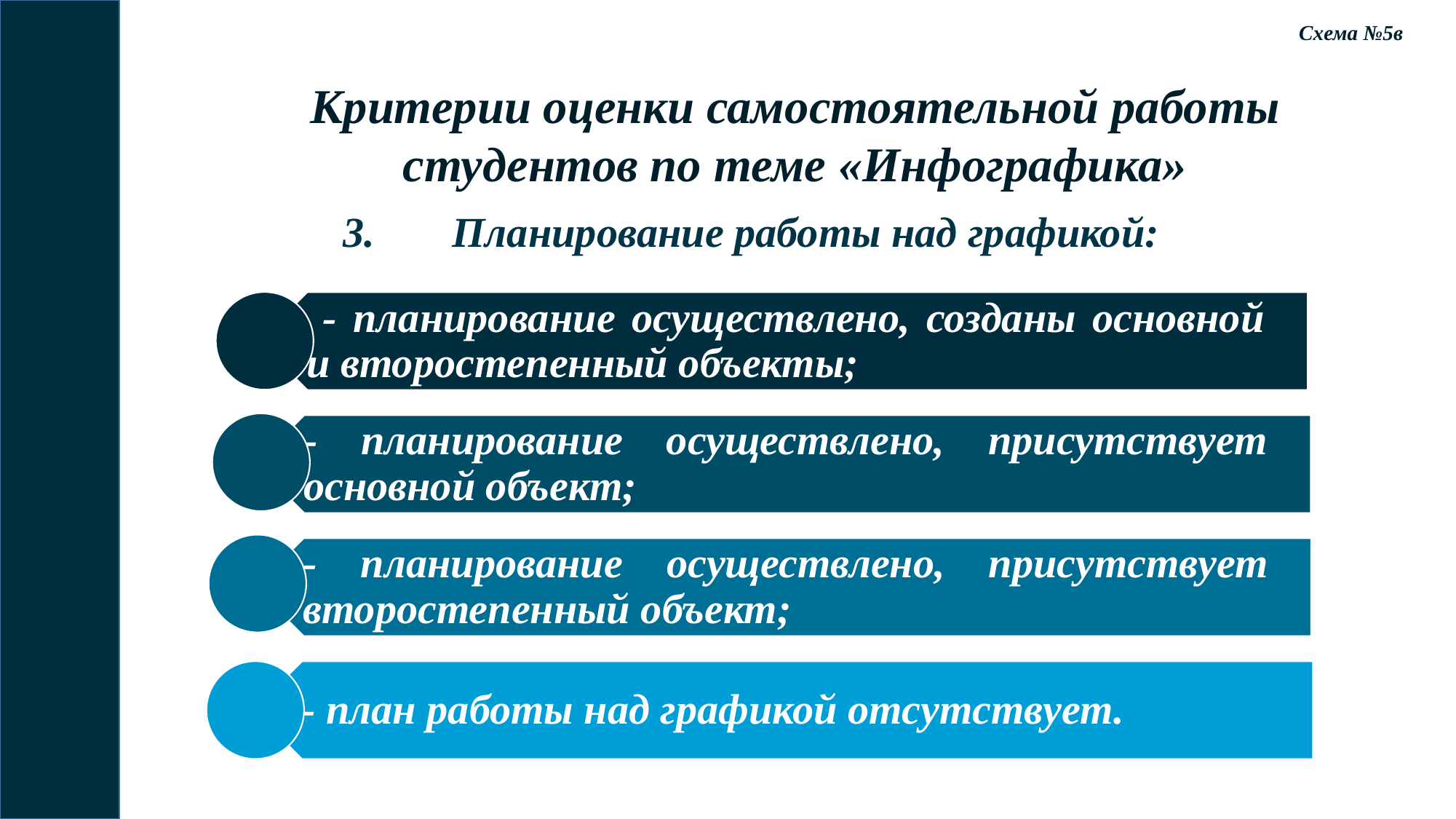

Схема №5в
Критерии оценки самостоятельной работы студентов по теме «Инфографика»
3.	Планирование работы над графикой:
 - планирование осуществлено, созданы основной и второстепенный объекты;
- планирование осуществлено, присутствует основной объект;
- планирование осуществлено, присутствует второстепенный объект;
- план работы над графикой отсутствует.